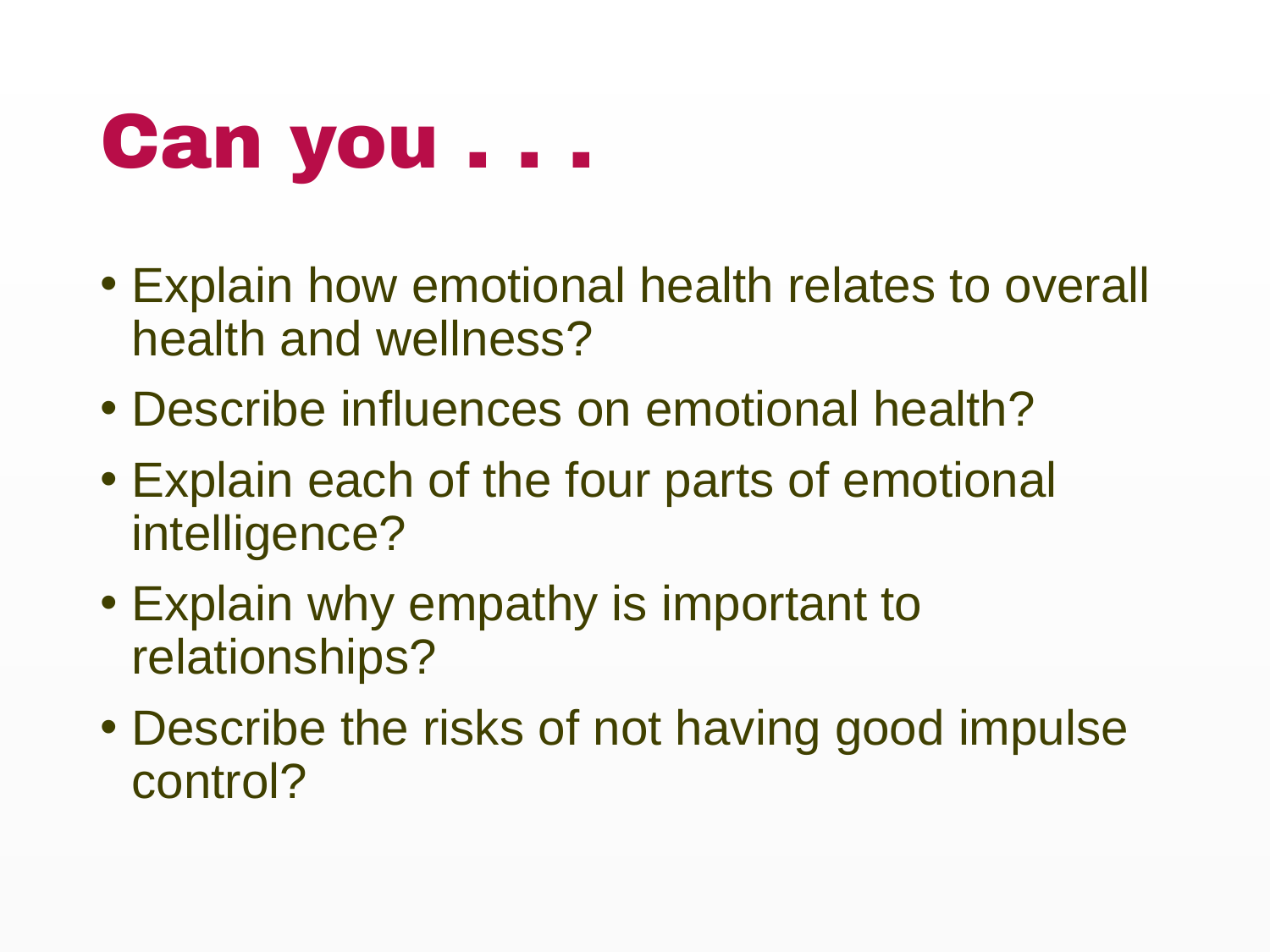

# Can you . . .
Explain how emotional health relates to overall health and wellness?
Describe influences on emotional health?
Explain each of the four parts of emotional intelligence?
Explain why empathy is important to relationships?
Describe the risks of not having good impulse control?